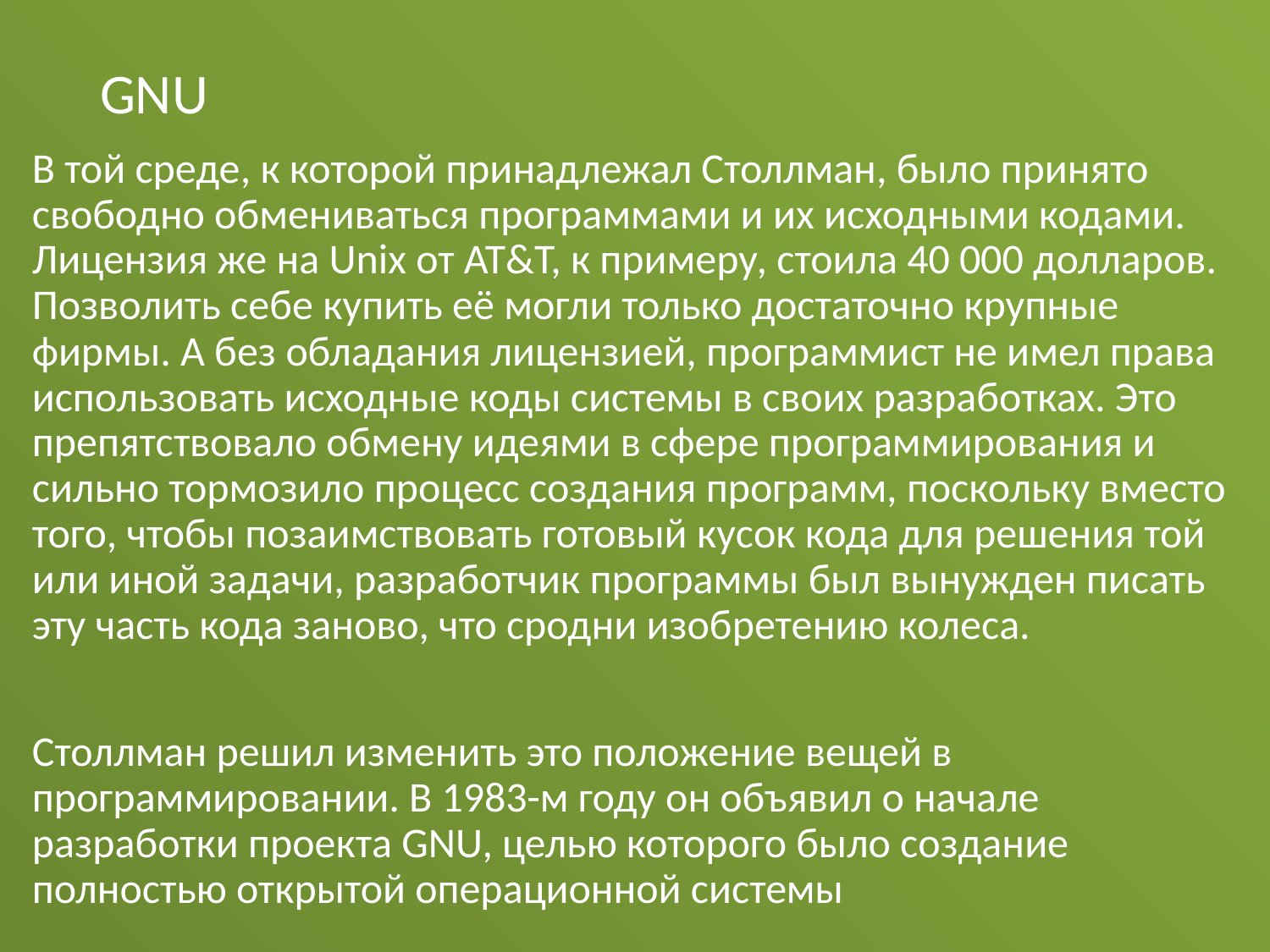

# GNU
В той среде, к которой принадлежал Столлман, было принято свободно обмениваться программами и их исходными кодами. Лицензия же на Unix от AT&T, к примеру, стоила 40 000 долларов. Позволить себе купить её могли только достаточно крупные фирмы. А без обладания лицензией, программист не имел права использовать исходные коды системы в своих разработках. Это препятствовало обмену идеями в сфере программирования и сильно тормозило процесс создания программ, поскольку вместо того, чтобы позаимствовать готовый кусок кода для решения той или иной задачи, разработчик программы был вынужден писать эту часть кода заново, что сродни изобретению колеса.

Столлман решил изменить это положение вещей в программировании. В 1983-м году он объявил о начале разработки проекта GNU, целью которого было создание полностью открытой операционной системы